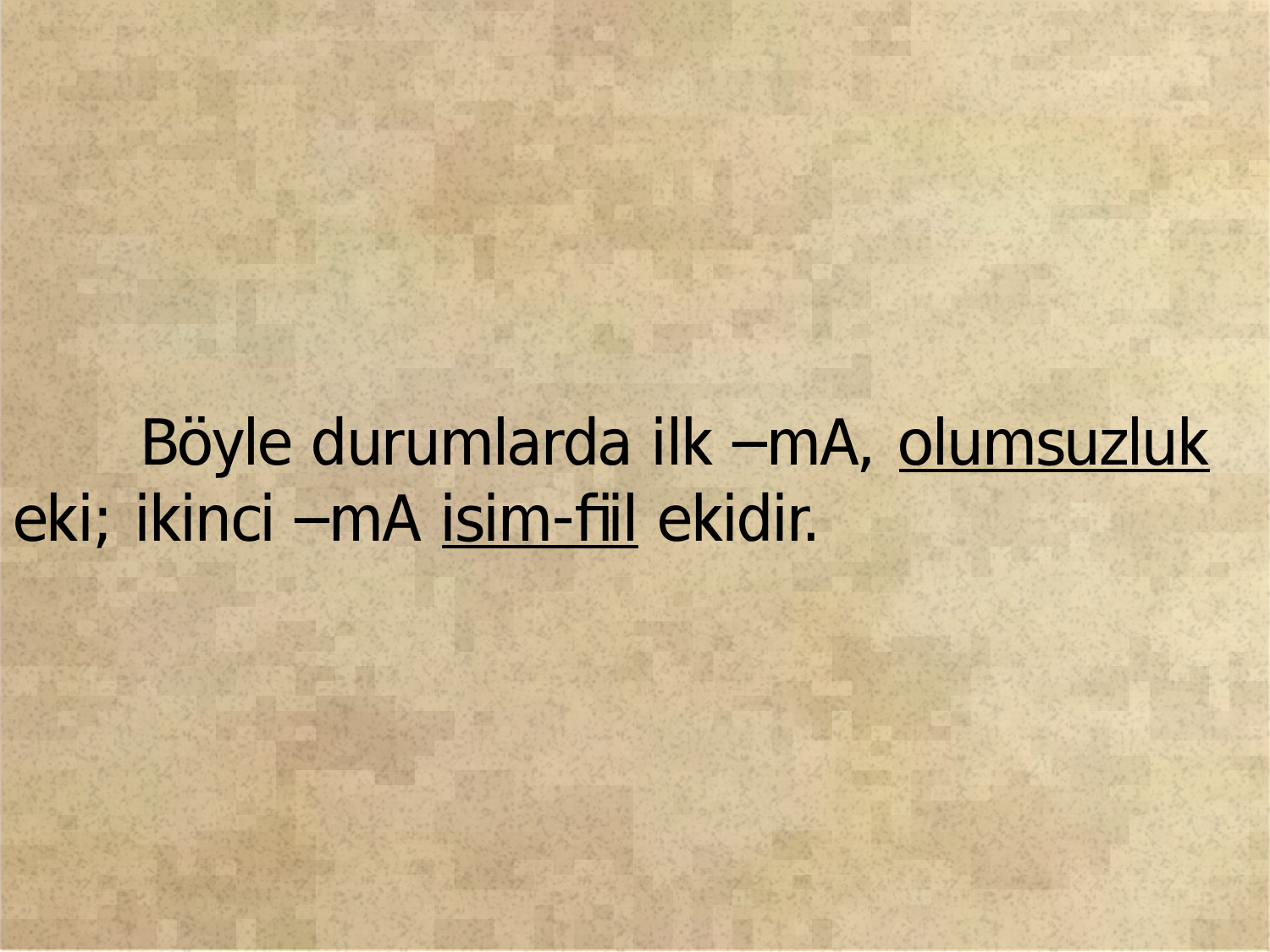

Böyle durumlarda ilk –mA, olumsuzluk eki; ikinci –mA isim-fiil ekidir.